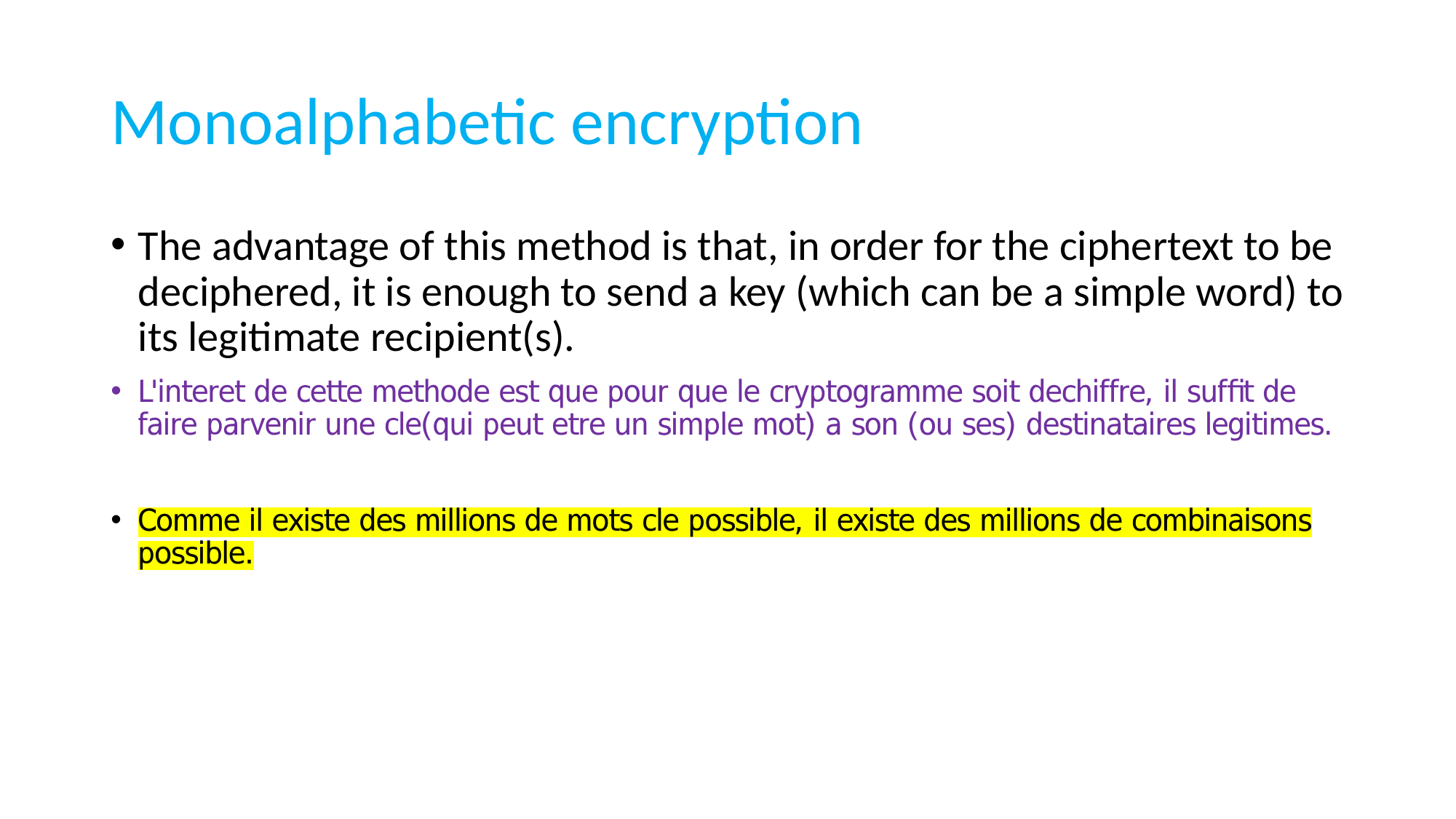

# Monoalphabetic encryption
The advantage of this method is that, in order for the ciphertext to be deciphered, it is enough to send a key (which can be a simple word) to its legitimate recipient(s).
L'interet de cette methode est que pour que le cryptogramme soit dechiffre, il suffit de faire parvenir une cle(qui peut etre un simple mot) a son (ou ses) destinataires legitimes.

Comme il existe des millions de mots cle possible, il existe des millions de combinaisons possible.